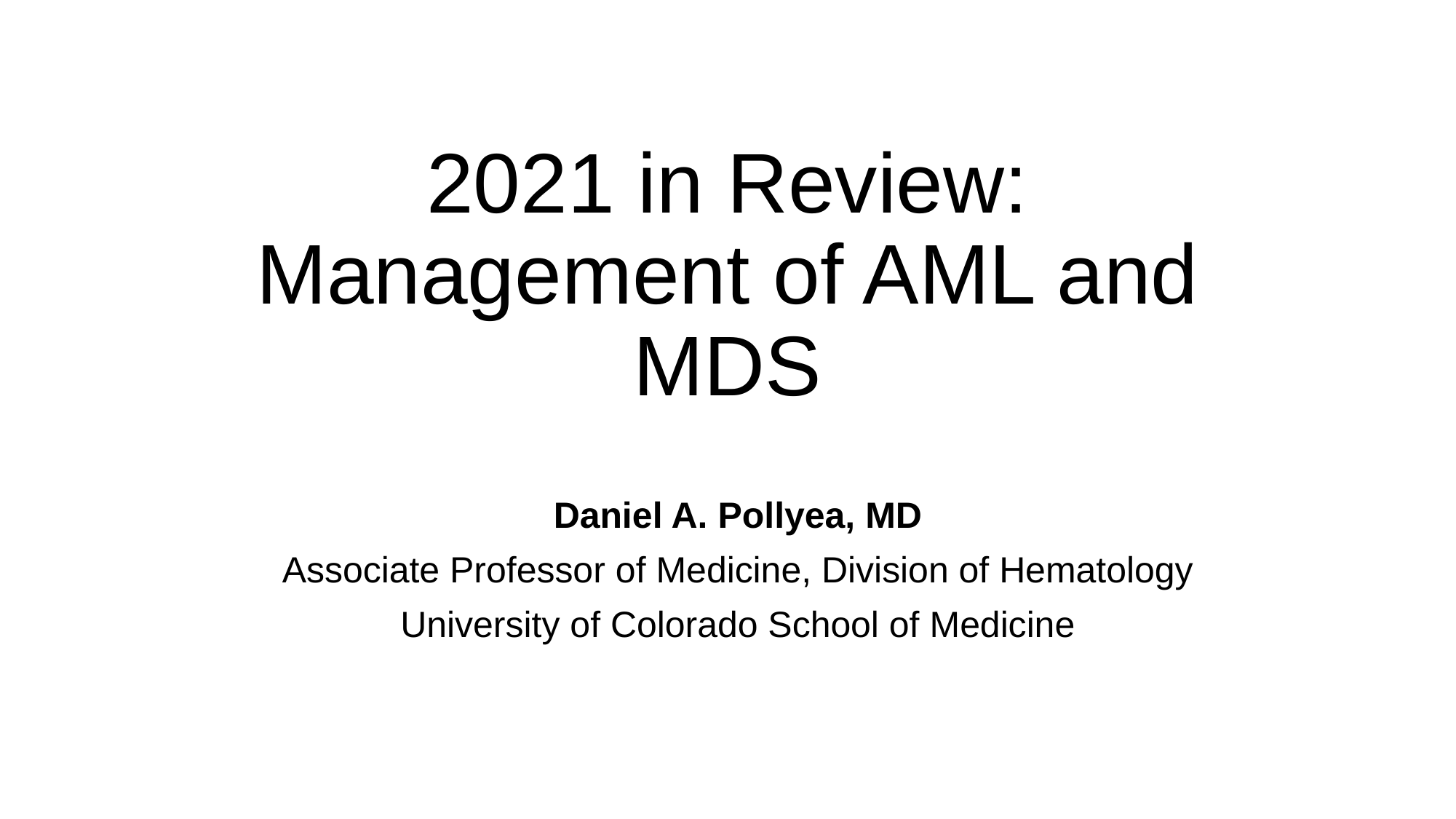

# 2021 in Review: Management of AML and MDS
Daniel A. Pollyea, MD
Associate Professor of Medicine, Division of Hematology
University of Colorado School of Medicine